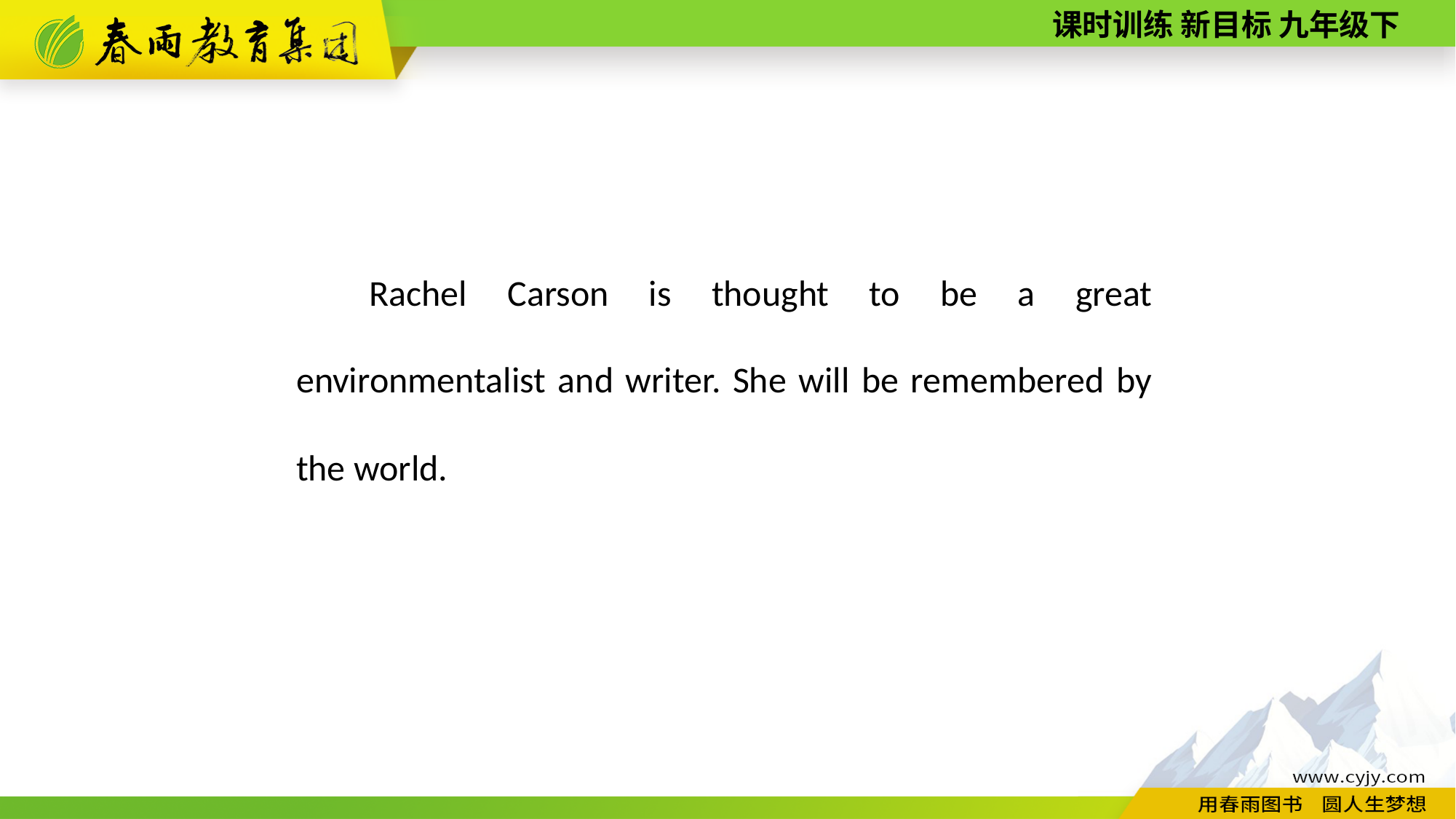

Rachel Carson is thought to be a great environmentalist and writer. She will be remembered by the world.